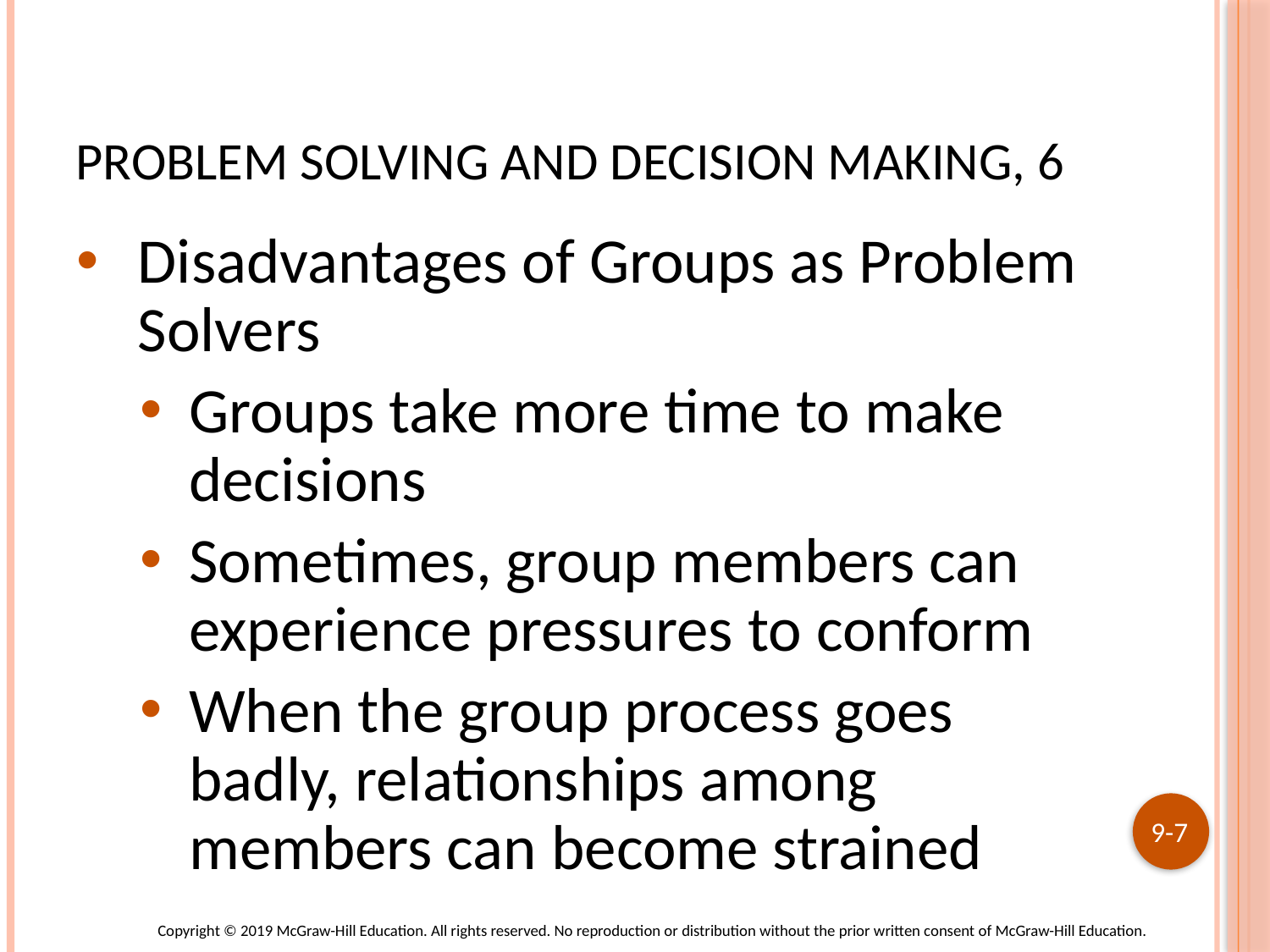

# Problem Solving and Decision Making, 6
Disadvantages of Groups as Problem Solvers
Groups take more time to make decisions
Sometimes, group members can experience pressures to conform
When the group process goes badly, relationships among members can become strained